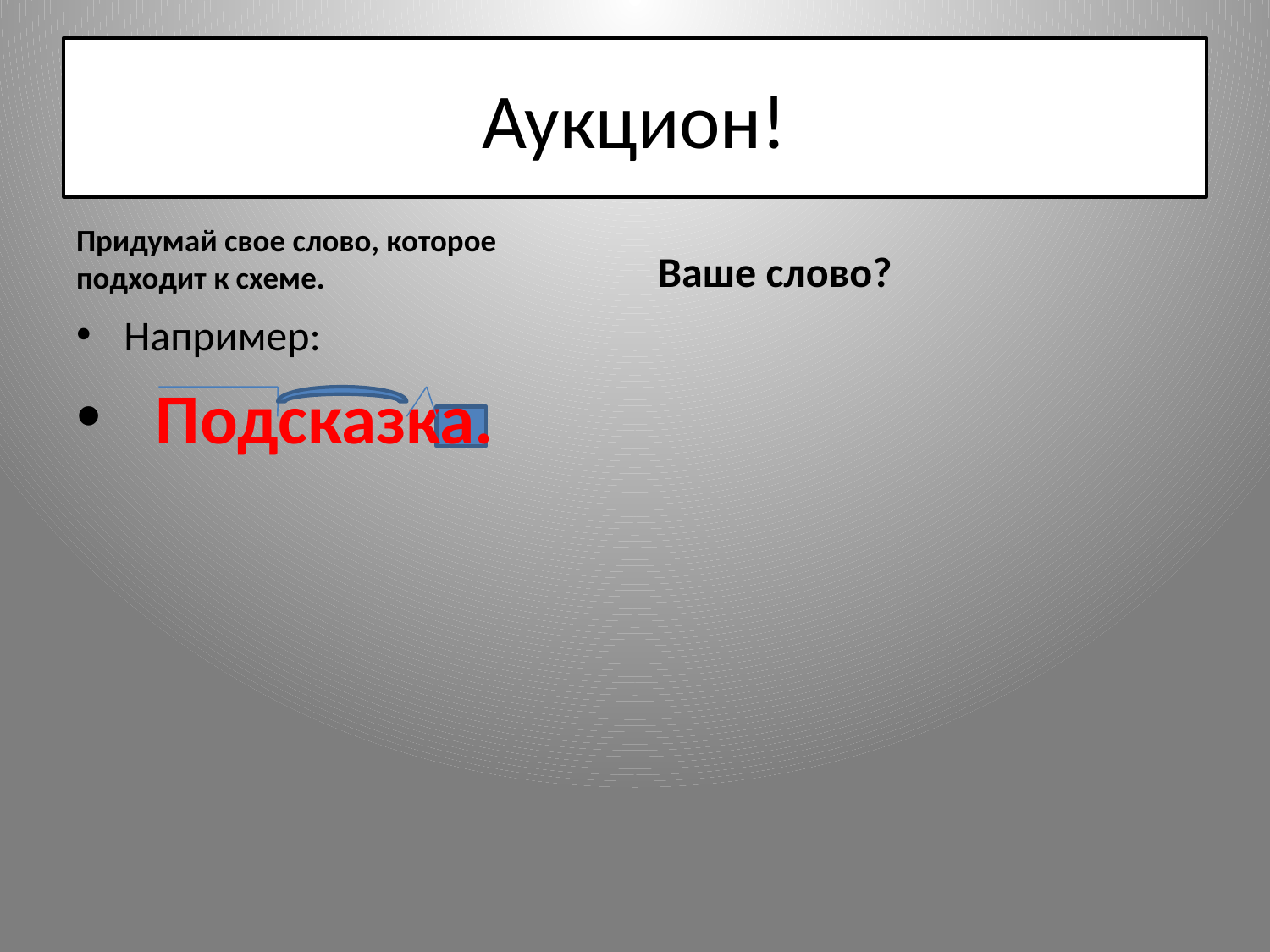

# Аукцион!
Придумай свое слово, которое подходит к схеме.
Ваше слово?
Например:
  Подсказка.